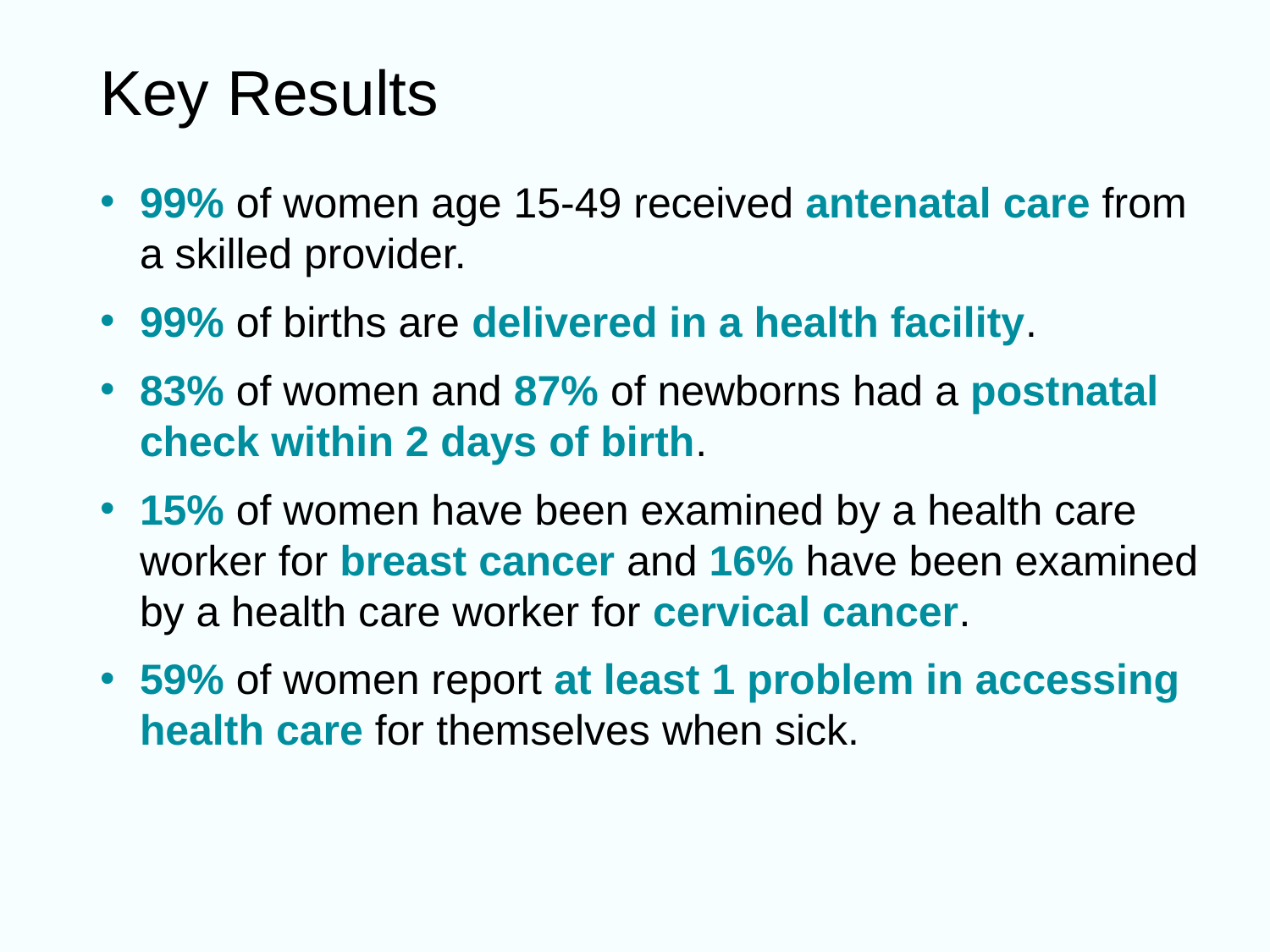

# Key Results
99% of women age 15-49 received antenatal care from a skilled provider.
99% of births are delivered in a health facility.
83% of women and 87% of newborns had a postnatal check within 2 days of birth.
15% of women have been examined by a health care worker for breast cancer and 16% have been examined by a health care worker for cervical cancer.
59% of women report at least 1 problem in accessing health care for themselves when sick.